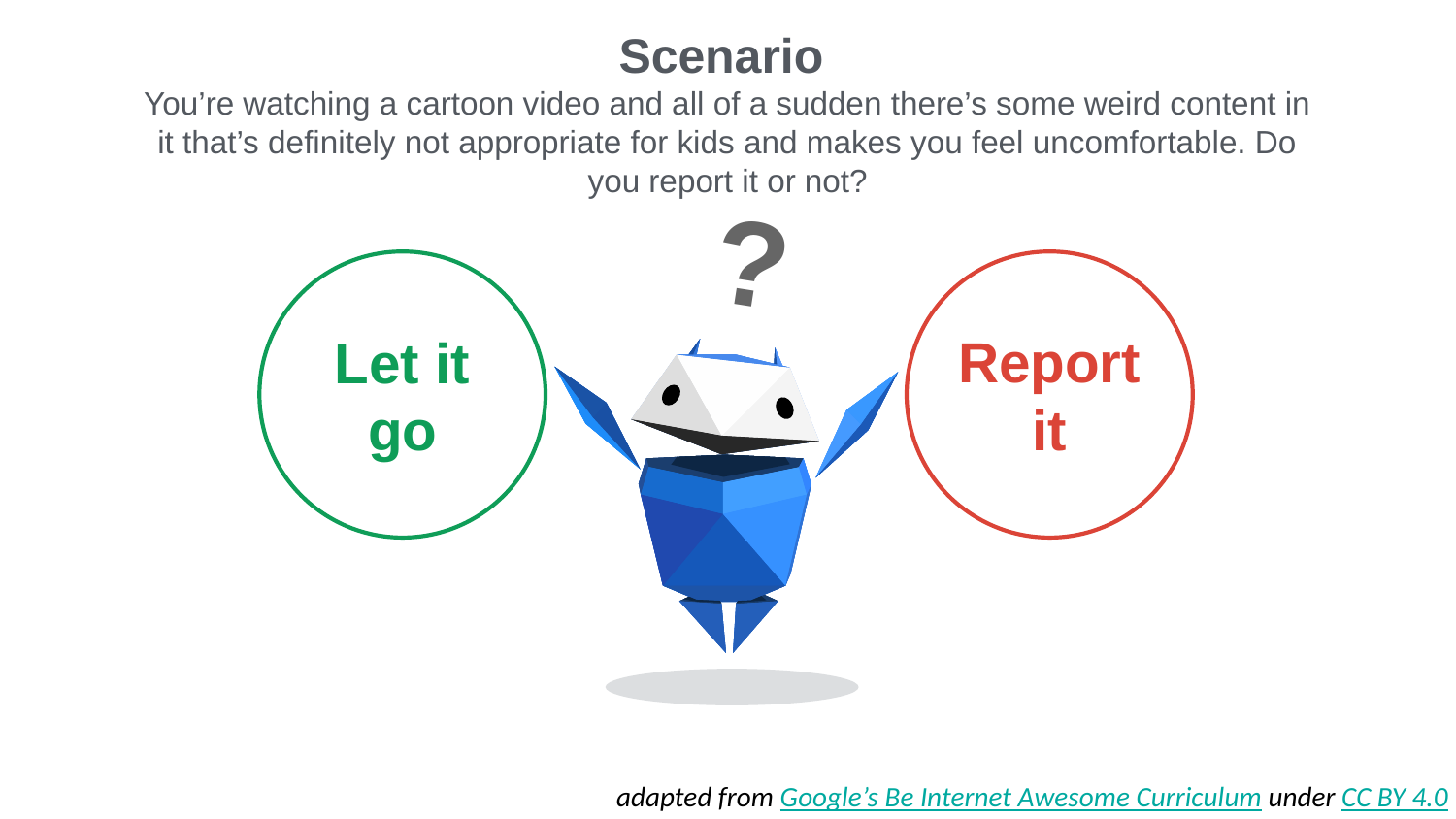

Scenario
You’re watching a cartoon video and all of a sudden there’s some weird content in it that’s definitely not appropriate for kids and makes you feel uncomfortable. Do you report it or not?
?

Let it go

Report it

adapted from Google’s Be Internet Awesome Curriculum under CC BY 4.0